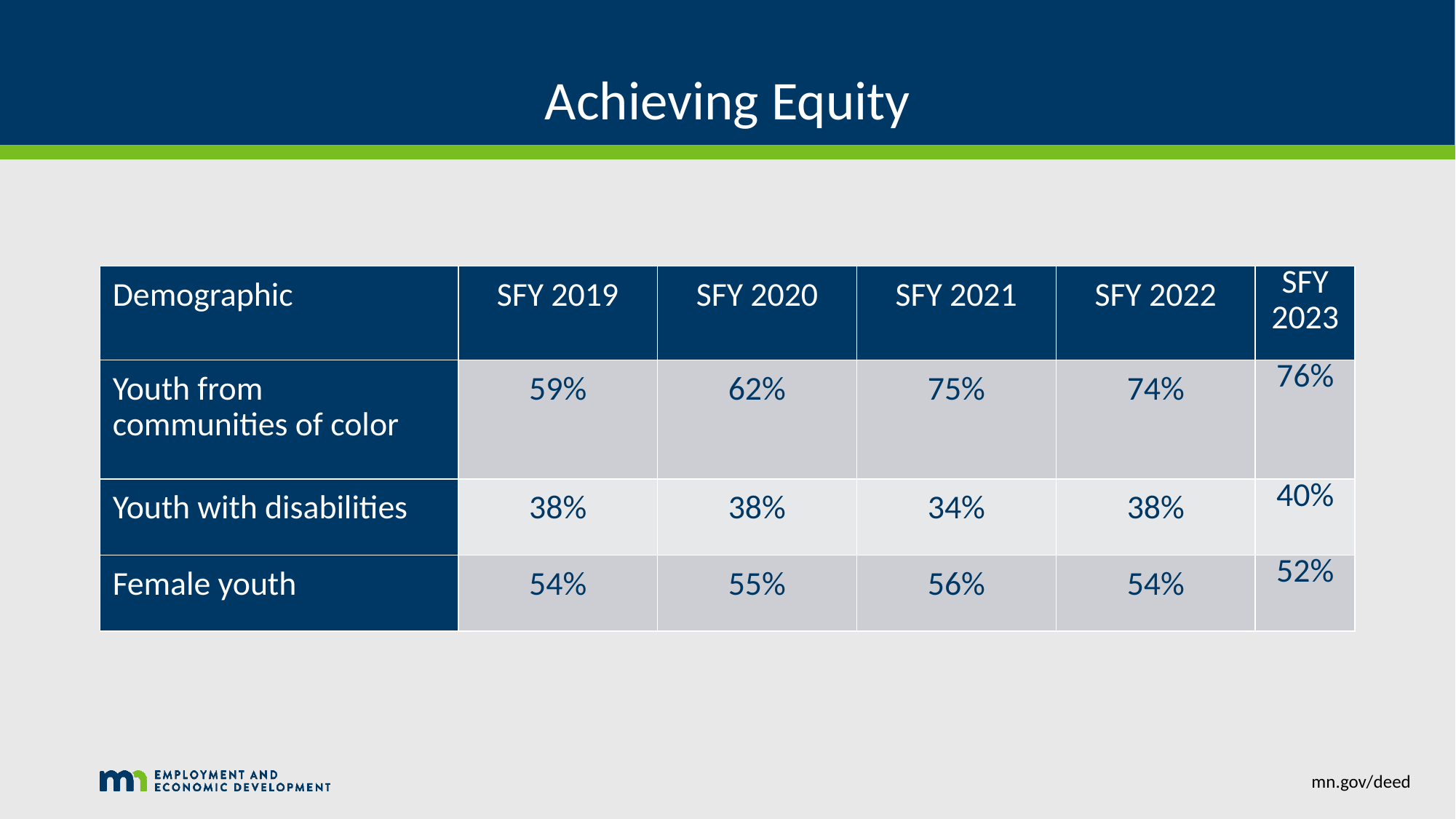

# Achieving Equity
| Demographic | SFY 2019 | SFY 2020 | SFY 2021 | SFY 2022 | SFY 2023 |
| --- | --- | --- | --- | --- | --- |
| Youth from communities of color | 59% | 62% | 75% | 74% | 76% |
| Youth with disabilities | 38% | 38% | 34% | 38% | 40% |
| Female youth | 54% | 55% | 56% | 54% | 52% |
mn.gov/deed